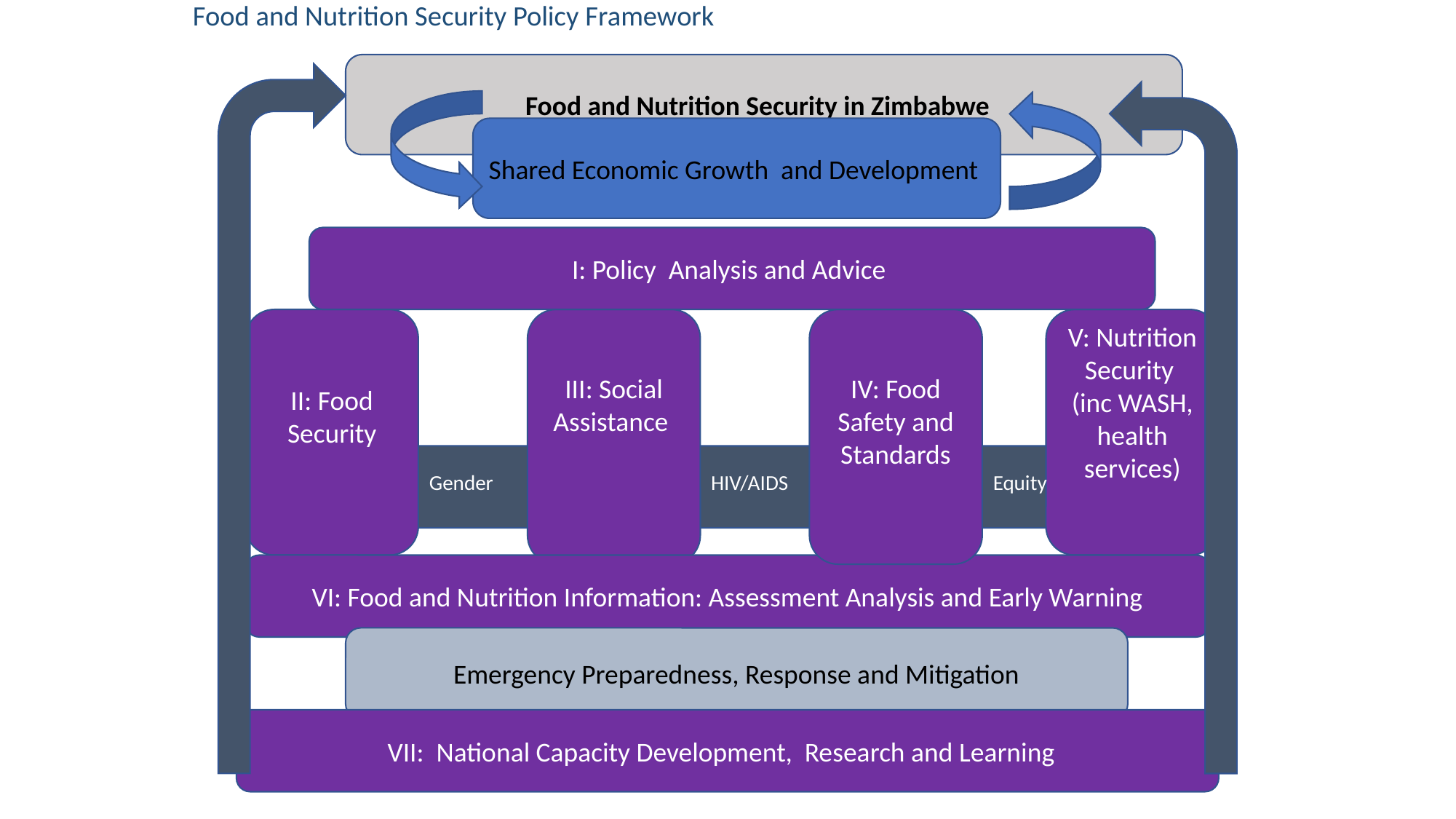

Food and Nutrition Security Policy Framework
Food and Nutrition Security in Zimbabwe

Shared Economic Growth  and Development
I: Policy  Analysis and Advice
II: Food Security

III: Social Assistance

IV: Food Safety and Standards

V: Nutrition Security
(inc WASH, health services)

Gender
HIV/AIDS
Equity
VI: Food and Nutrition Information: Assessment Analysis and Early Warning
Emergency Preparedness, Response and Mitigation
VII:  National Capacity Development,  Research and Learning